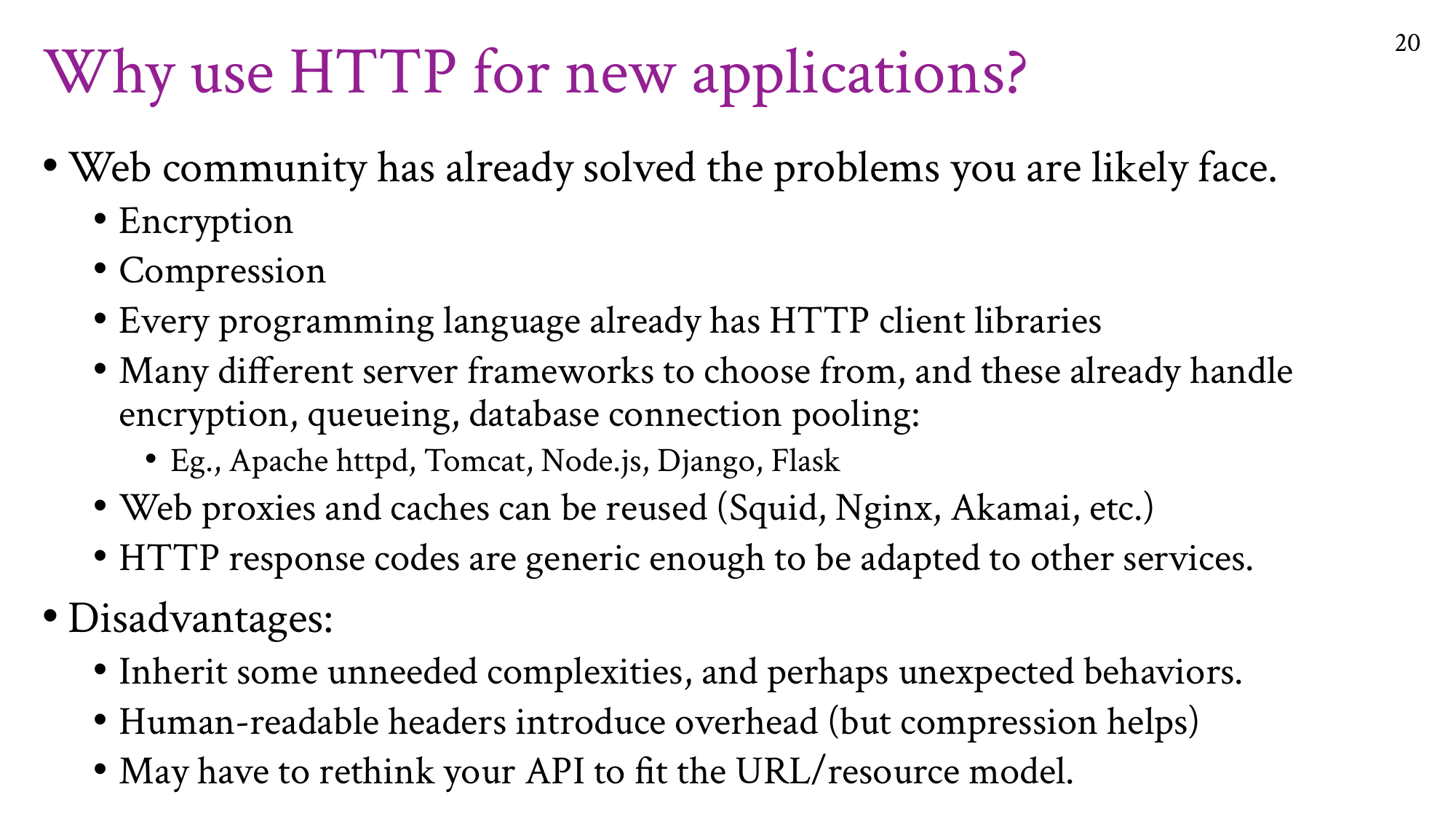

# Why use HTTP for new applications?
Web community has already solved the problems you are likely face.
Encryption
Compression
Every programming language already has HTTP client libraries
Many different server frameworks to choose from, and these already handle encryption, queueing, database connection pooling:
Eg., Apache httpd, Tomcat, Node.js, Django, Flask
Web proxies and caches can be reused (Squid, Nginx, Akamai, etc.)
HTTP response codes are generic enough to be adapted to other services.
Disadvantages:
Inherit some unneeded complexities, and perhaps unexpected behaviors.
Human-readable headers introduce overhead (but compression helps)
May have to rethink your API to fit the URL/resource model.